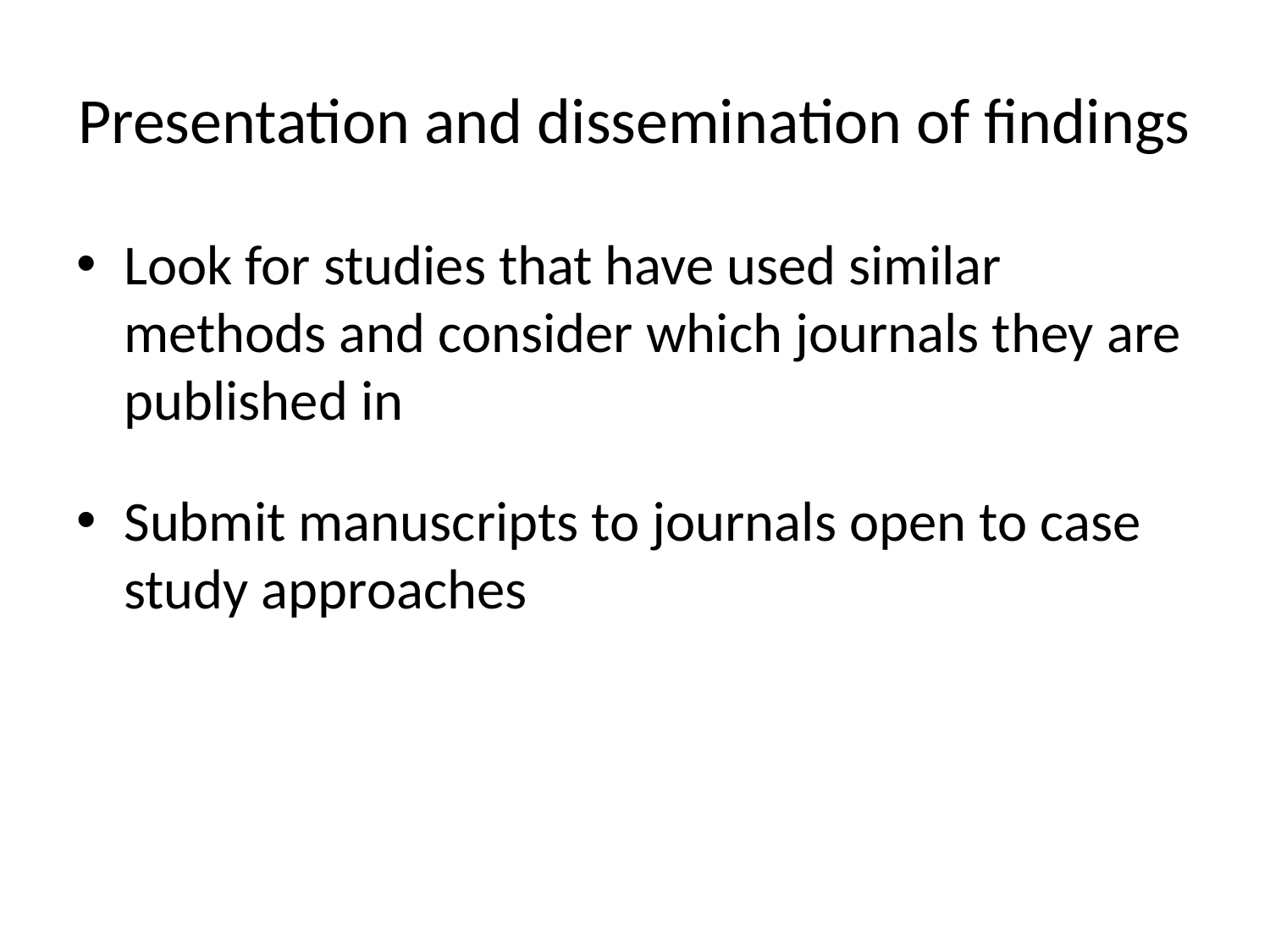

# Presentation and dissemination of findings
Look for studies that have used similar methods and consider which journals they are published in
Submit manuscripts to journals open to case study approaches